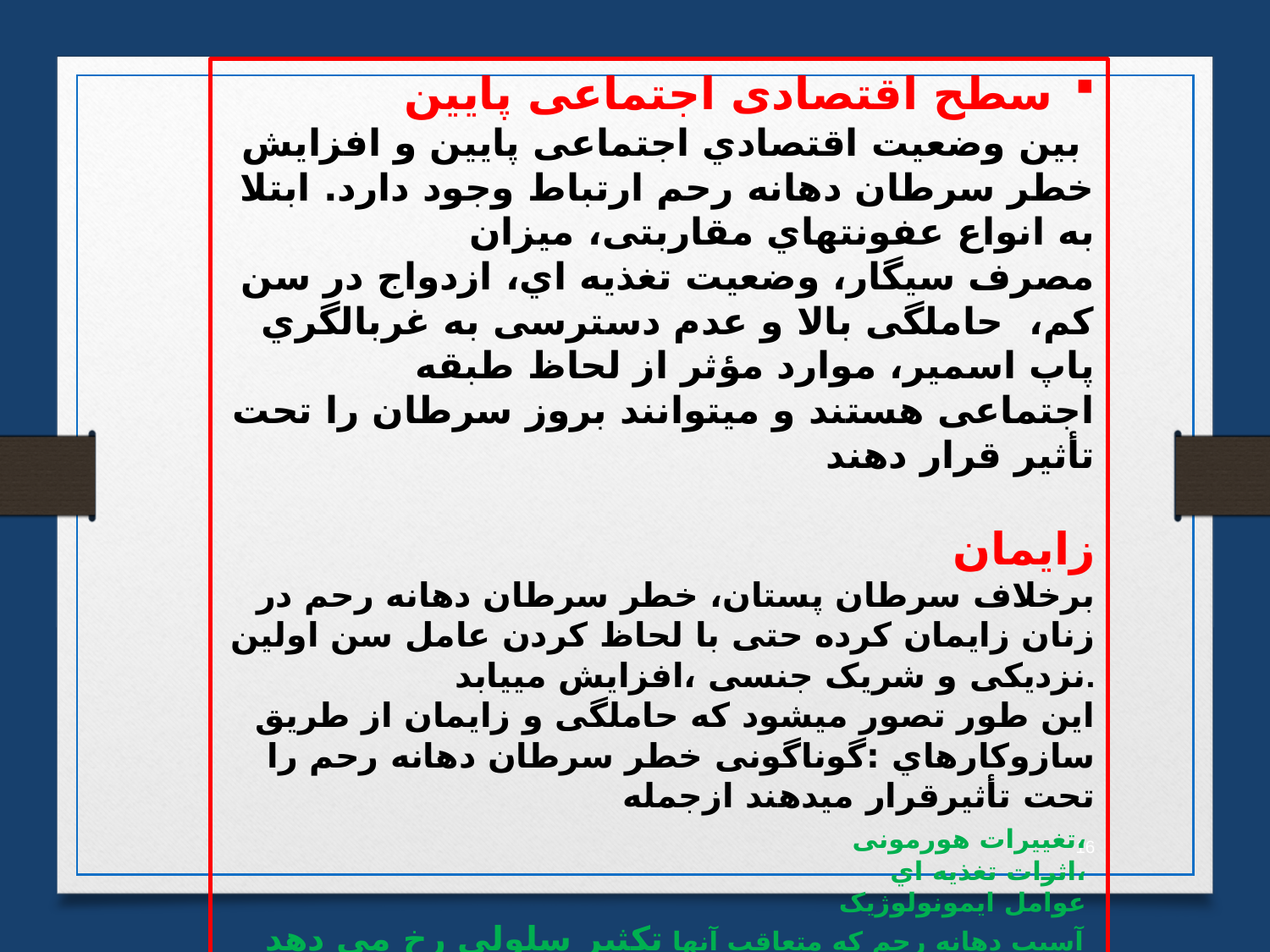

سطح اقتصادی اجتماعی پایین
 بین وضعیت اقتصادي اجتماعی پایین و افزایش خطر سرطان دهانه رحم ارتباط وجود دارد. ابتلا به انواع عفونتهاي مقاربتی، میزان
مصرف سیگار، وضعیت تغذیه اي، ازدواج در سن کم،  حاملگی بالا و عدم دسترسی به غربالگري پاپ اسمیر، موارد مؤثر از لحاظ طبقه
اجتماعی هستند و میتوانند بروز سرطان را تحت تأثیر قرار دهند

زایمان
 برخلاف سرطان پستان، خطر سرطان دهانه رحم در زنان زایمان کرده حتی با لحاظ کردن عامل سن اولین نزدیکی و شریک جنسی ،افزایش مییابد.
 این طور تصور میشود که حاملگی و زایمان از طریق سازوکارهاي :گوناگونی خطر سرطان دهانه رحم را تحت تأثیرقرار میدهند ازجمله
 تغییرات هورمونی،
اثرات تغذیه اي،
عوامل ایمونولوژیک
 آسیب دهانه رحم که متعاقب آنها تکثیر سلولی رخ می دهد

16